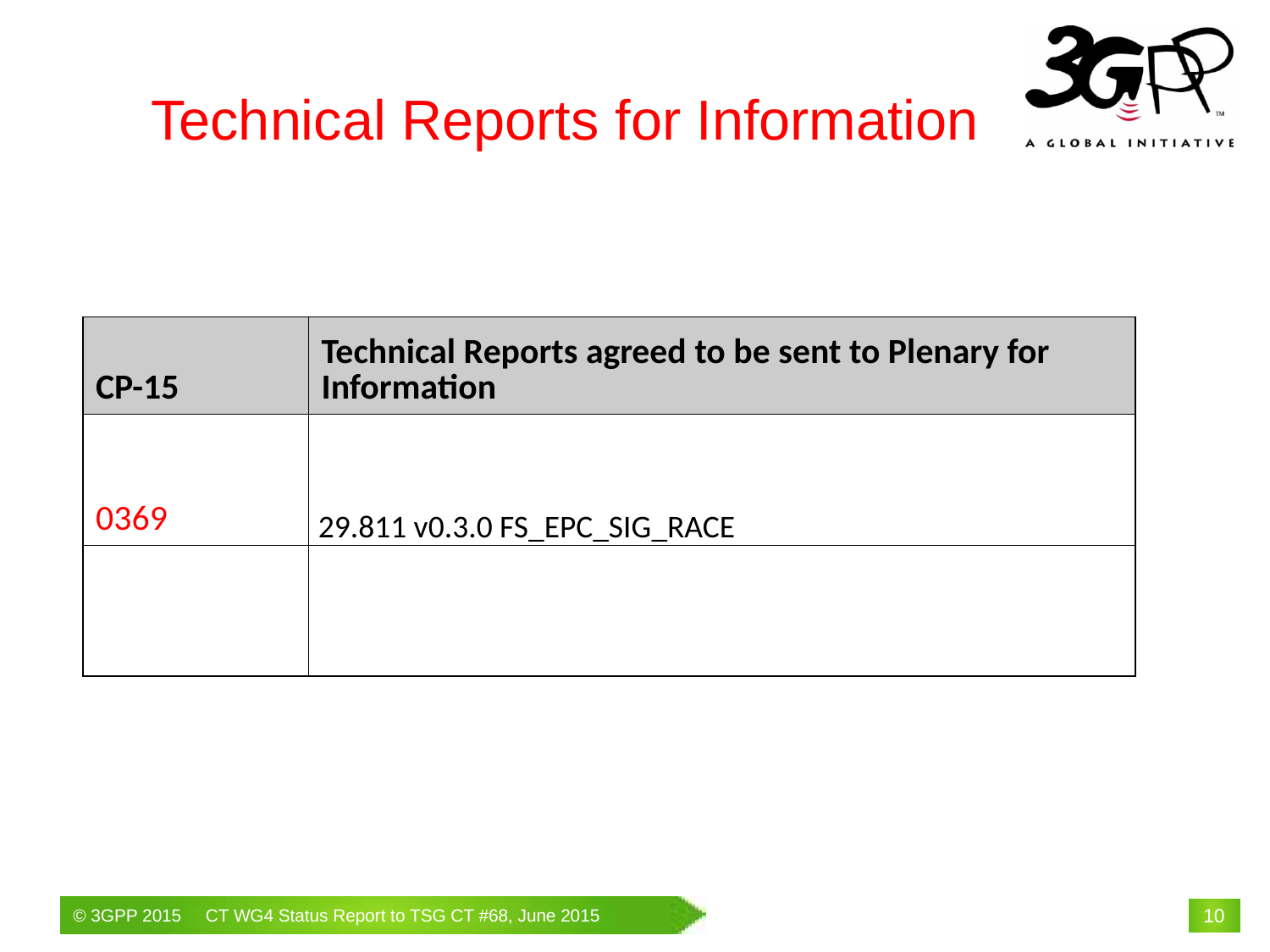

# Technical Reports for Information

| CP-15 | Technical Reports agreed to be sent to Plenary for Information |
| --- | --- |
| 0369 | 29.811 v0.3.0 FS\_EPC\_SIG\_RACE |
|  |  |